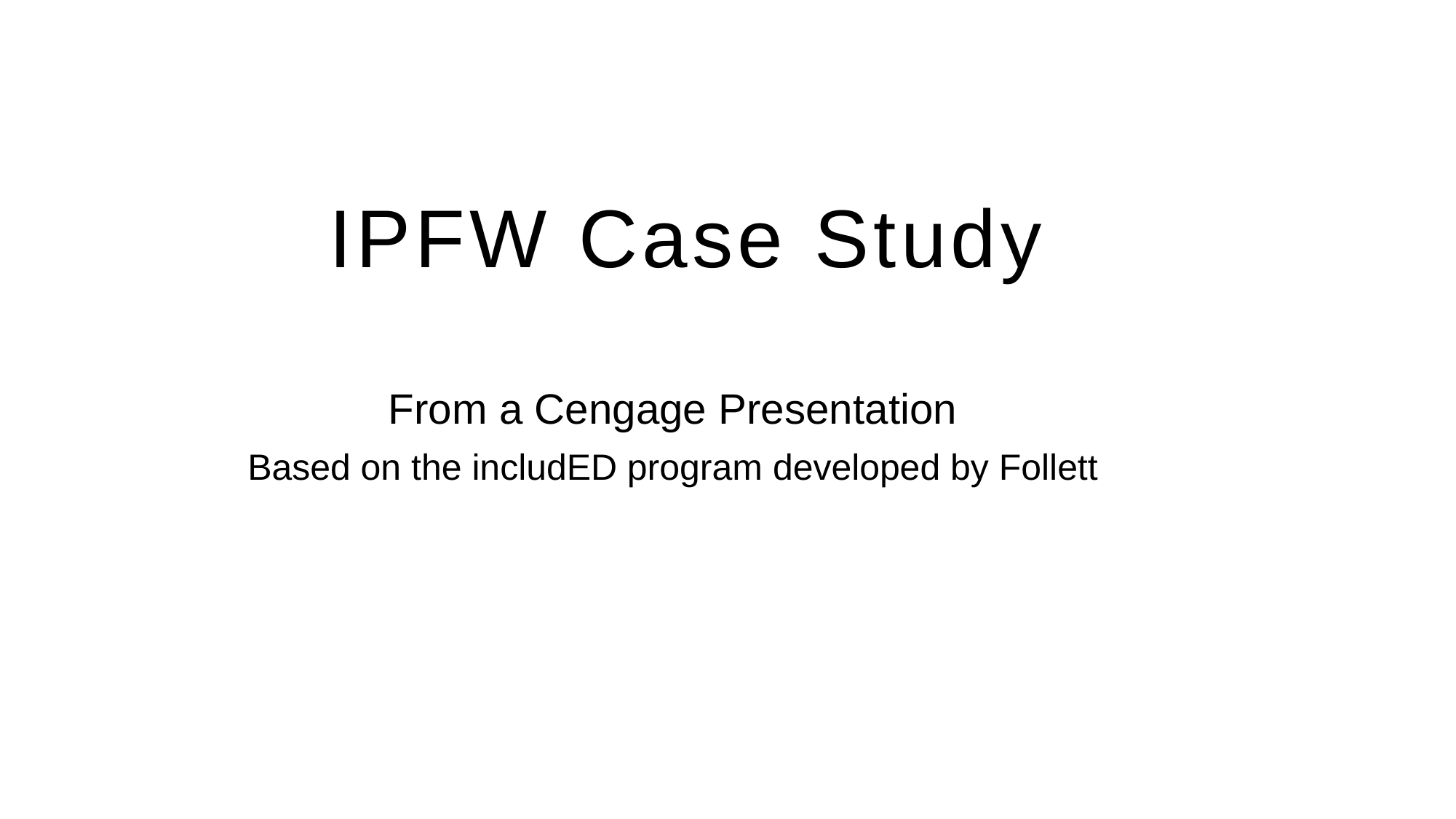

# IPFW Case Study
From a Cengage Presentation
Based on the includED program developed by Follett